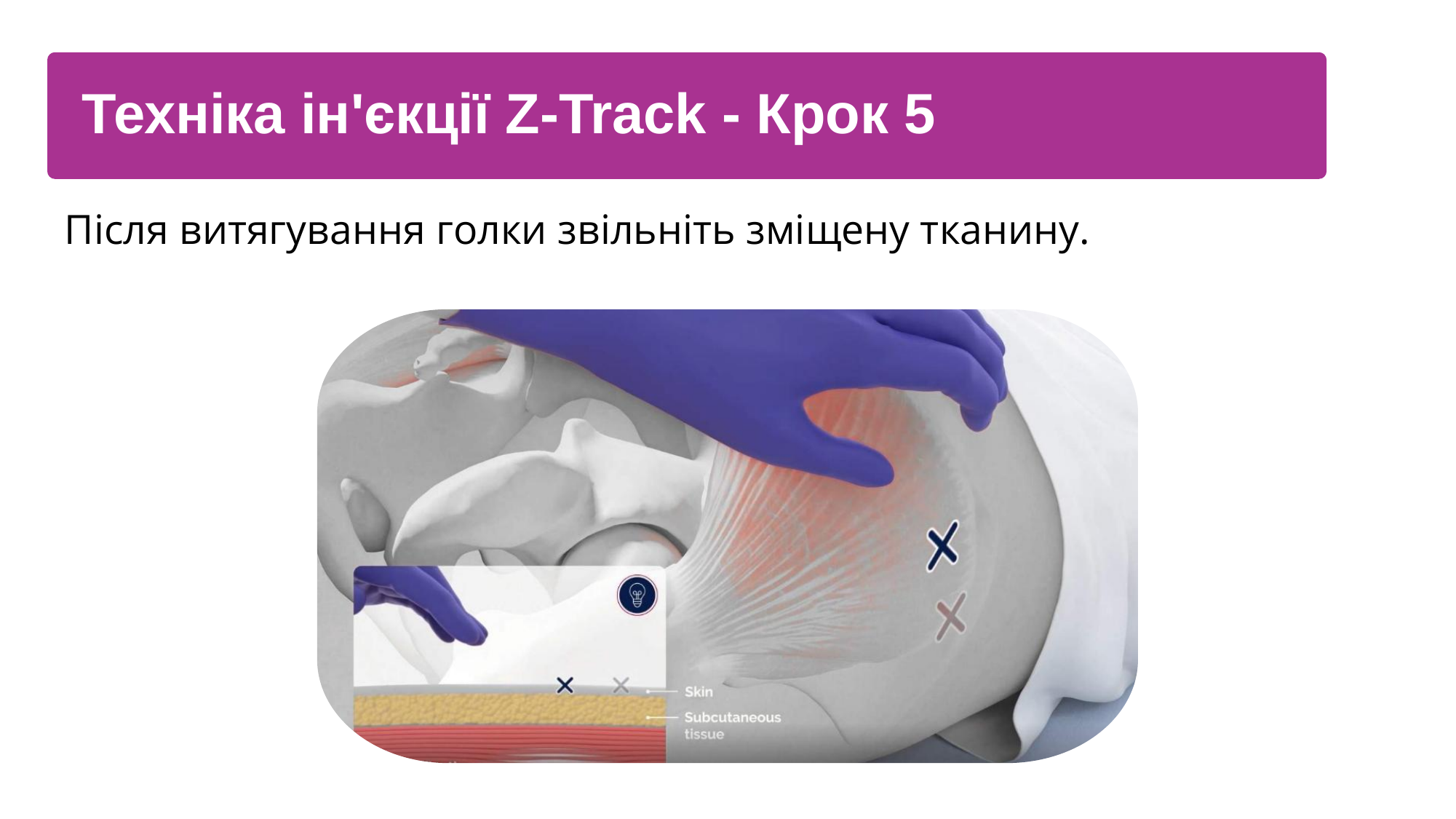

Техніка ін'єкції Z-Track - Крок 5
Після витягування голки звільніть зміщену тканину.